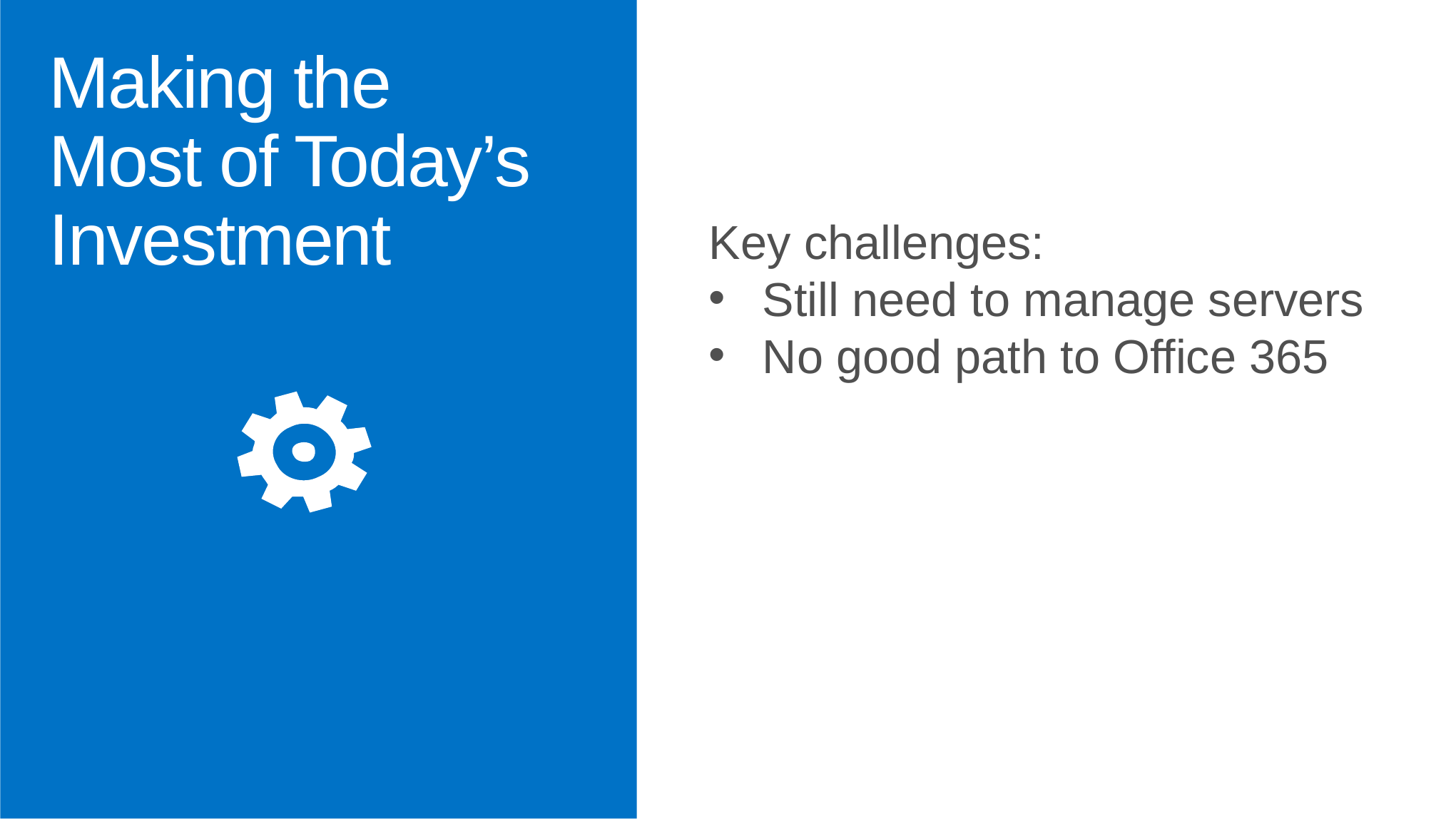

# Making the Most of Today’s Investment
Key challenges:
Still need to manage servers
No good path to Office 365